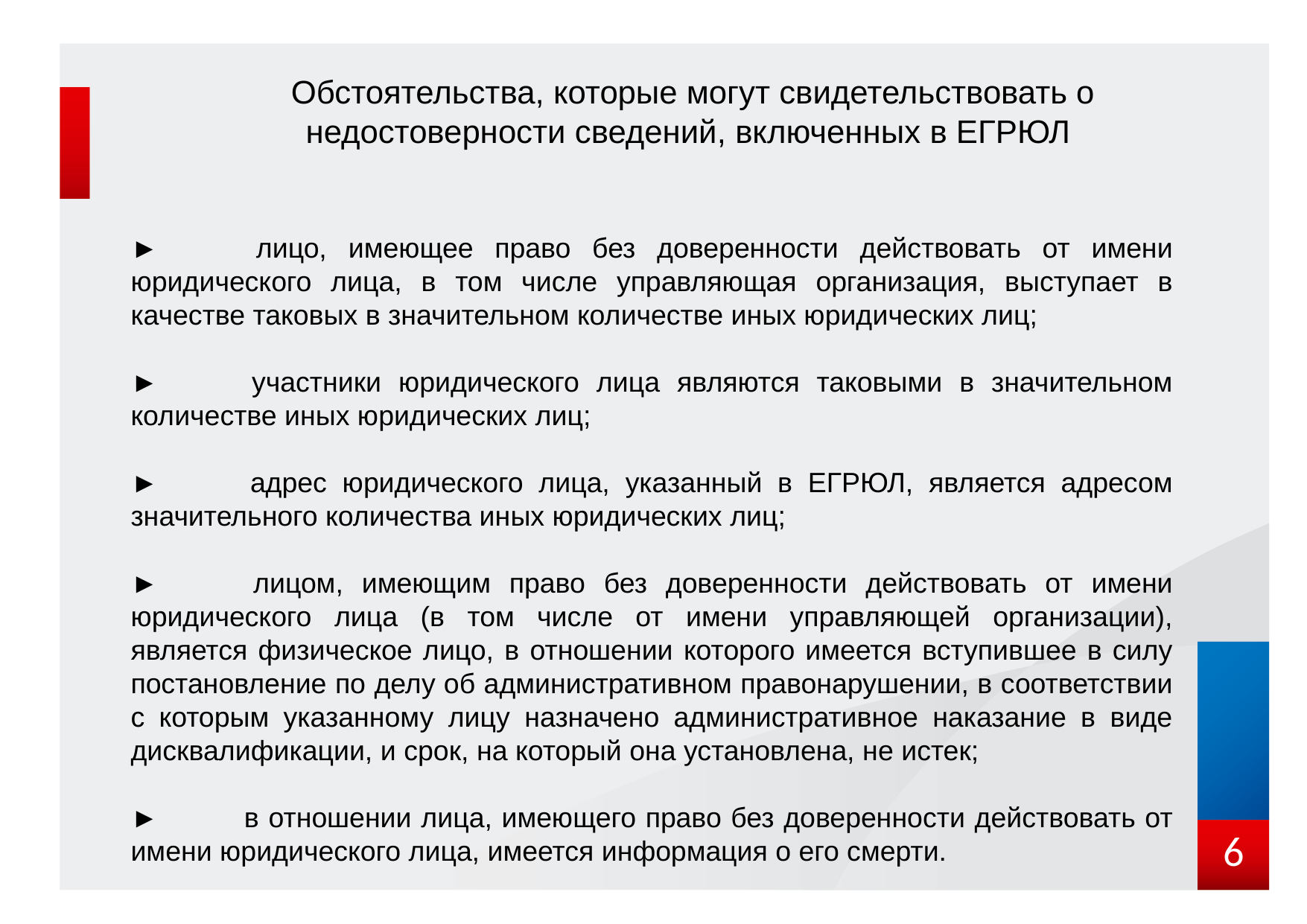

Обстоятельства, которые могут свидетельствовать о недостоверности сведений, включенных в ЕГРЮЛ
► 	лицо, имеющее право без доверенности действовать от имени юридического лица, в том числе управляющая организация, выступает в качестве таковых в значительном количестве иных юридических лиц;

► 	участники юридического лица являются таковыми в значительном количестве иных юридических лиц;

► 	адрес юридического лица, указанный в ЕГРЮЛ, является адресом значительного количества иных юридических лиц;

► 	лицом, имеющим право без доверенности действовать от имени юридического лица (в том числе от имени управляющей организации), является физическое лицо, в отношении которого имеется вступившее в силу постановление по делу об административном правонарушении, в соответствии с которым указанному лицу назначено административное наказание в виде дисквалификации, и срок, на который она установлена, не истек;

► 	в отношении лица, имеющего право без доверенности действовать от имени юридического лица, имеется информация о его смерти.
6